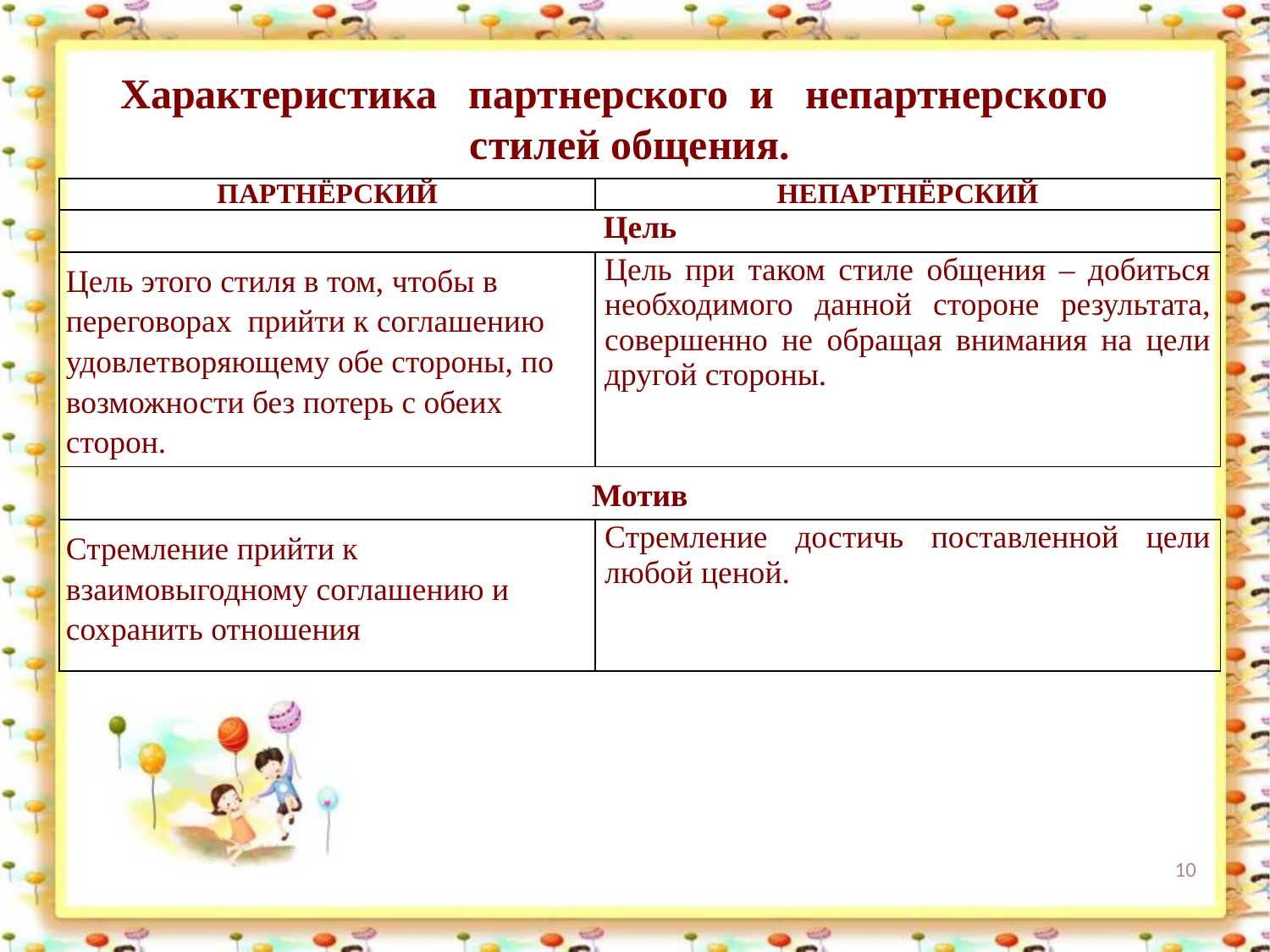

Характеристика   партнерского  и   непартнерского    стилей общения.
| ПАРТНЁРСКИЙ | НЕПАРТНЁРСКИЙ |
| --- | --- |
| Цель |  |
| Цель этого стиля в том, чтобы в переговорах  прийти к соглашению удовлетворяющему обе стороны, по возможности без потерь с обеих сторон. | Цель при таком стиле общения – добиться необходимого данной стороне результата, совершенно не обращая внимания на цели другой стороны. |
| Мотив |  |
| Стремление прийти к взаимовыгодному соглашению и сохранить отношения | Стремление достичь поставленной цели любой ценой. |
10